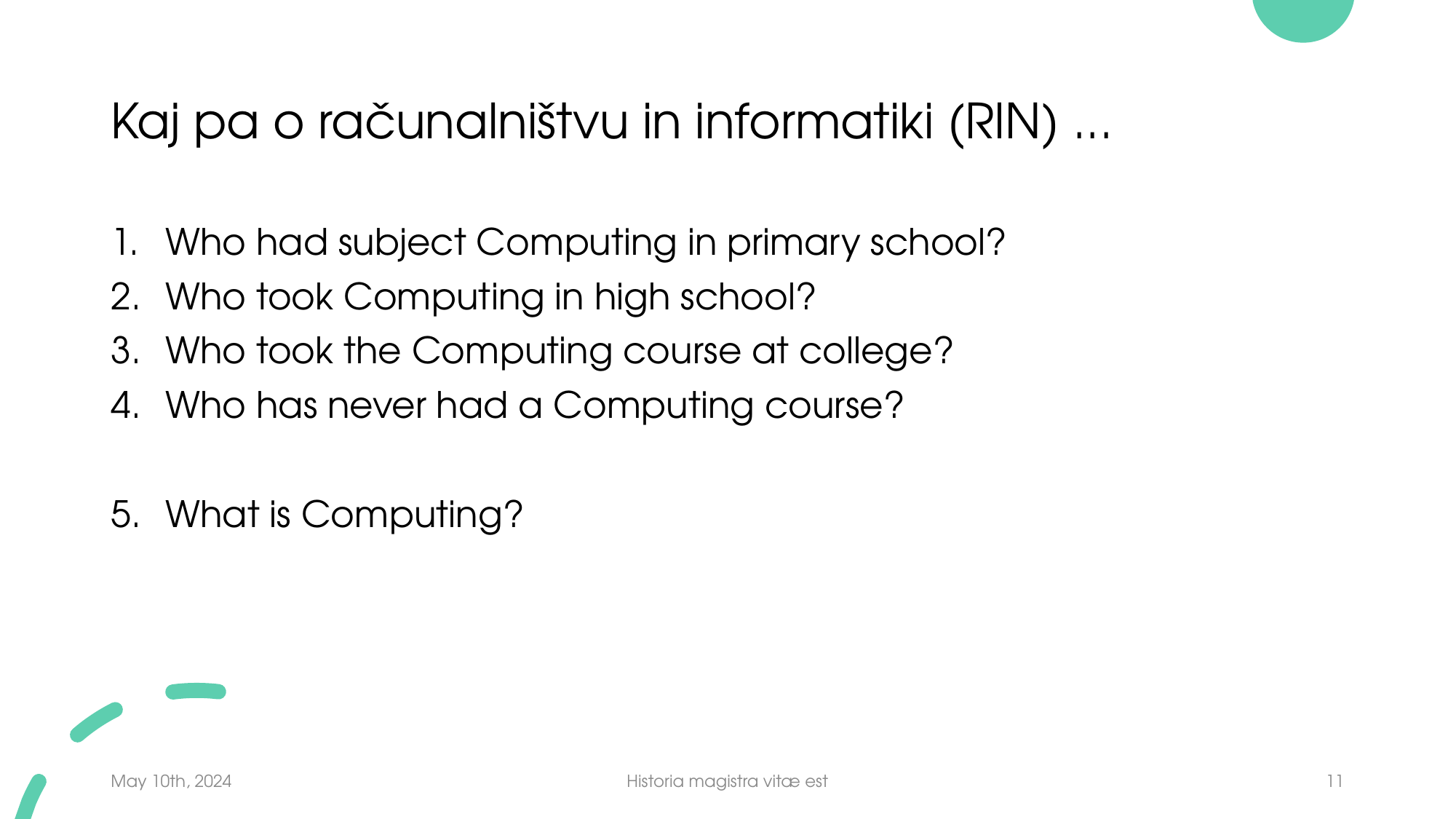

# Kaj pa o računalništvu in informatiki (RIN) ...
Who had subject Computing in primary school?
Who took Computing in high school?
Who took the Computing course at college?
Who has never had a Computing course?

What is Computing?
May 10th, 2024
Historia magistra vitæ est
11